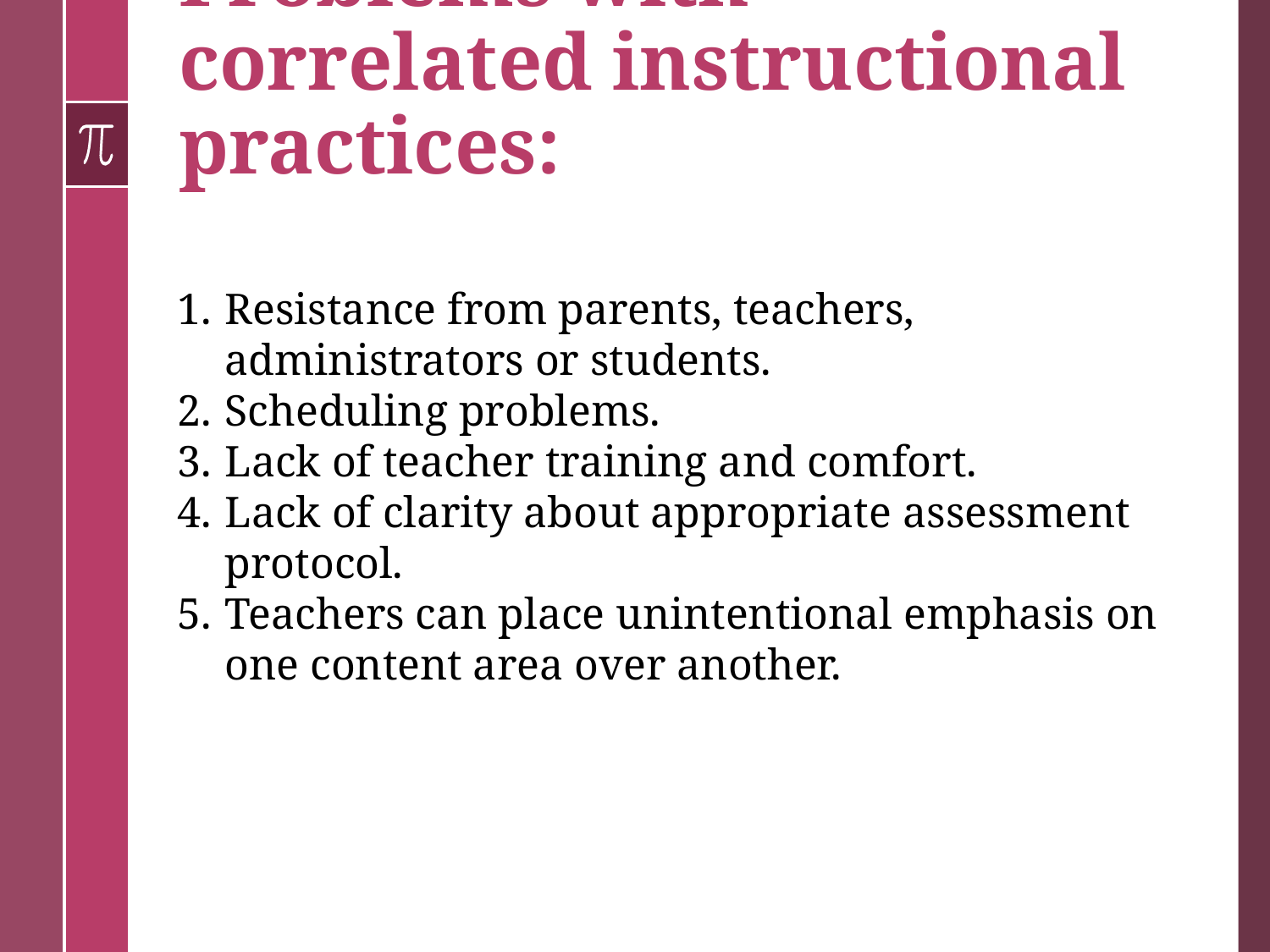

# Problems with correlated instructional practices:
Resistance from parents, teachers, administrators or students.
Scheduling problems.
Lack of teacher training and comfort.
Lack of clarity about appropriate assessment protocol.
Teachers can place unintentional emphasis on one content area over another.